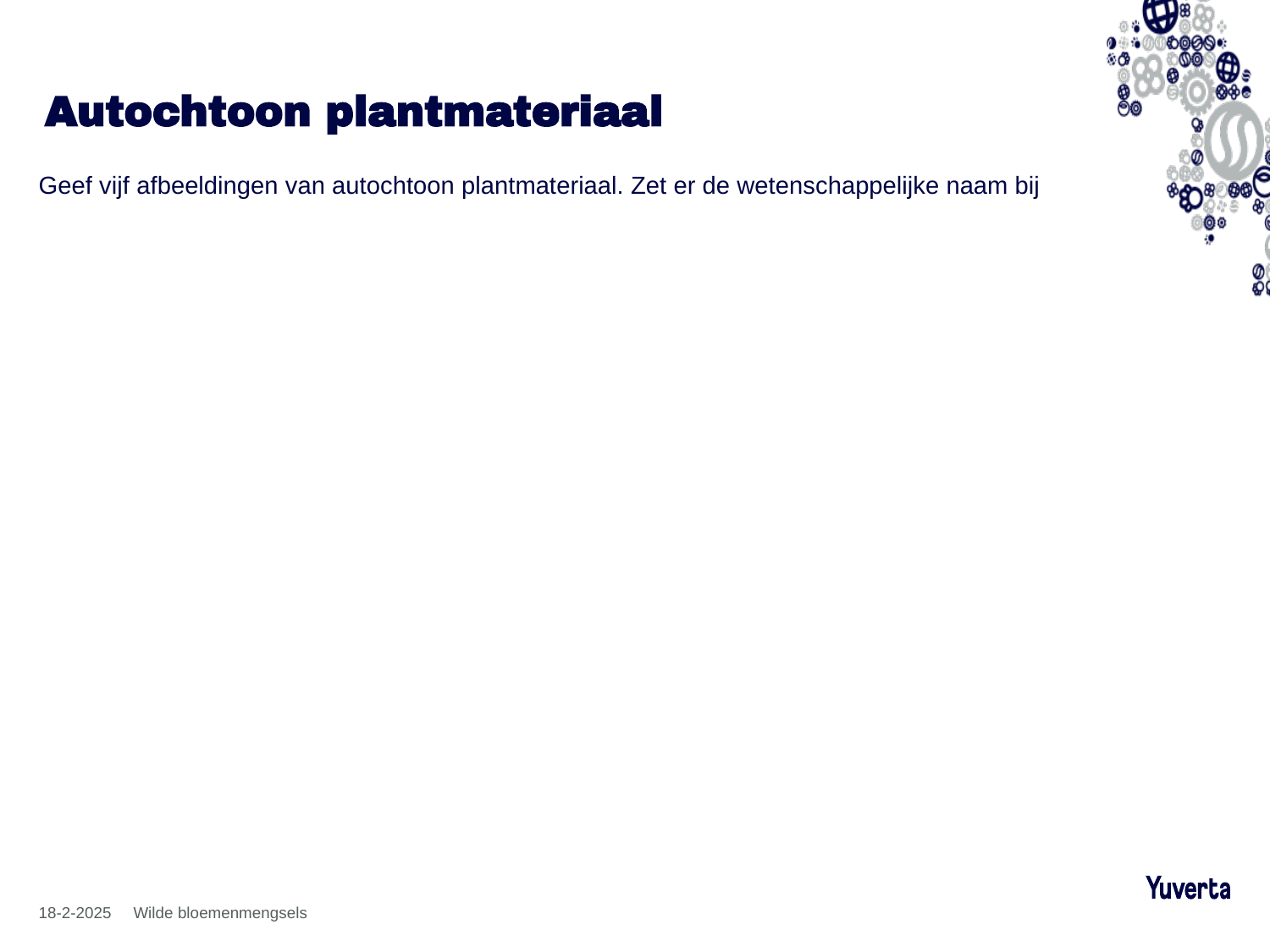

# Autochtoon plantmateriaal
Geef vijf afbeeldingen van autochtoon plantmateriaal. Zet er de wetenschappelijke naam bij

18-2-2025
Wilde bloemenmengsels